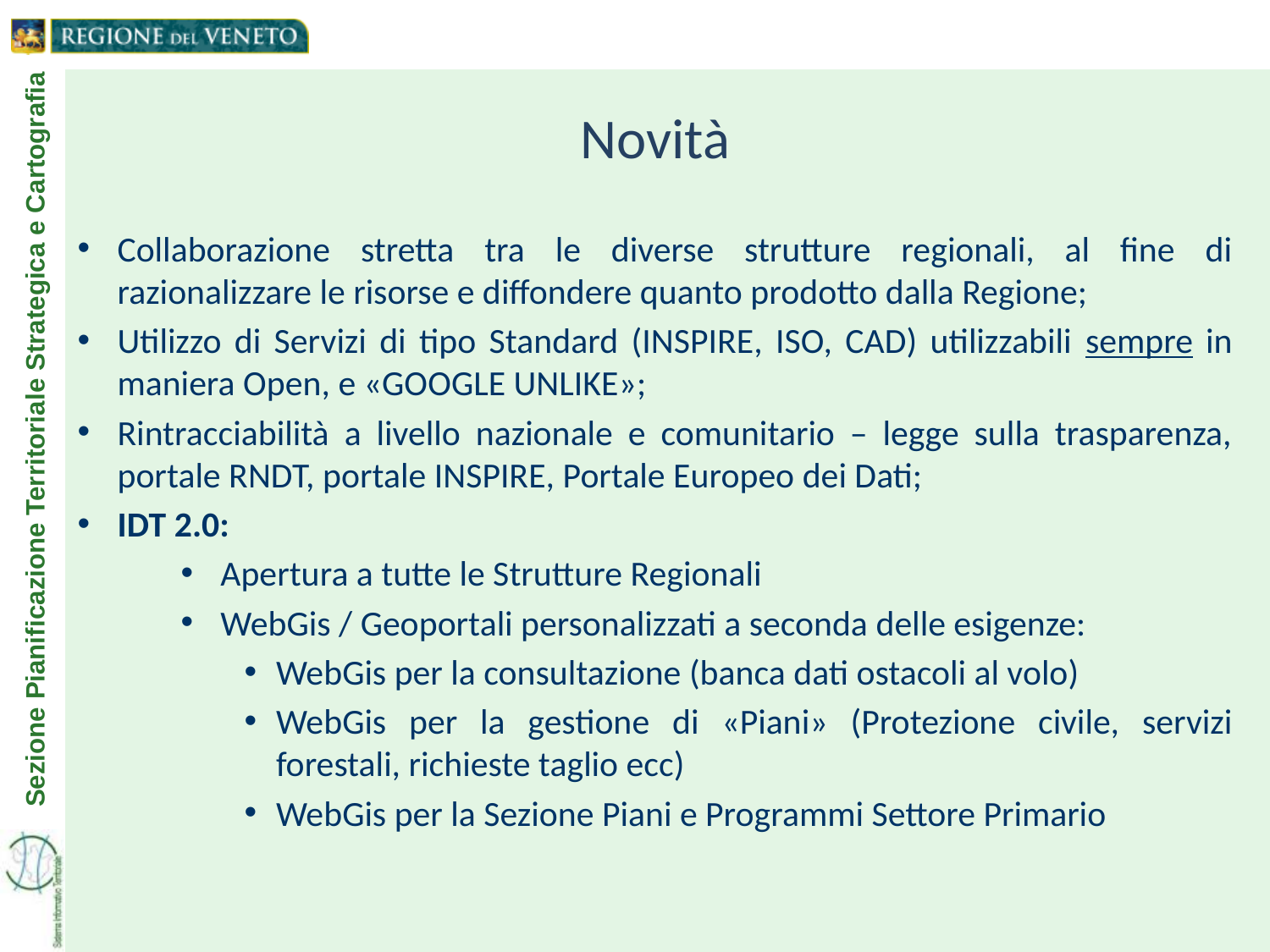

Novità

Collaborazione stretta tra le diverse strutture regionali, al fine di razionalizzare le risorse e diffondere quanto prodotto dalla Regione;
Utilizzo di Servizi di tipo Standard (INSPIRE, ISO, CAD) utilizzabili sempre in maniera Open, e «GOOGLE UNLIKE»;
Rintracciabilità a livello nazionale e comunitario – legge sulla trasparenza, portale RNDT, portale INSPIRE, Portale Europeo dei Dati;
IDT 2.0:
Apertura a tutte le Strutture Regionali
WebGis / Geoportali personalizzati a seconda delle esigenze:
WebGis per la consultazione (banca dati ostacoli al volo)
WebGis per la gestione di «Piani» (Protezione civile, servizi forestali, richieste taglio ecc)
WebGis per la Sezione Piani e Programmi Settore Primario